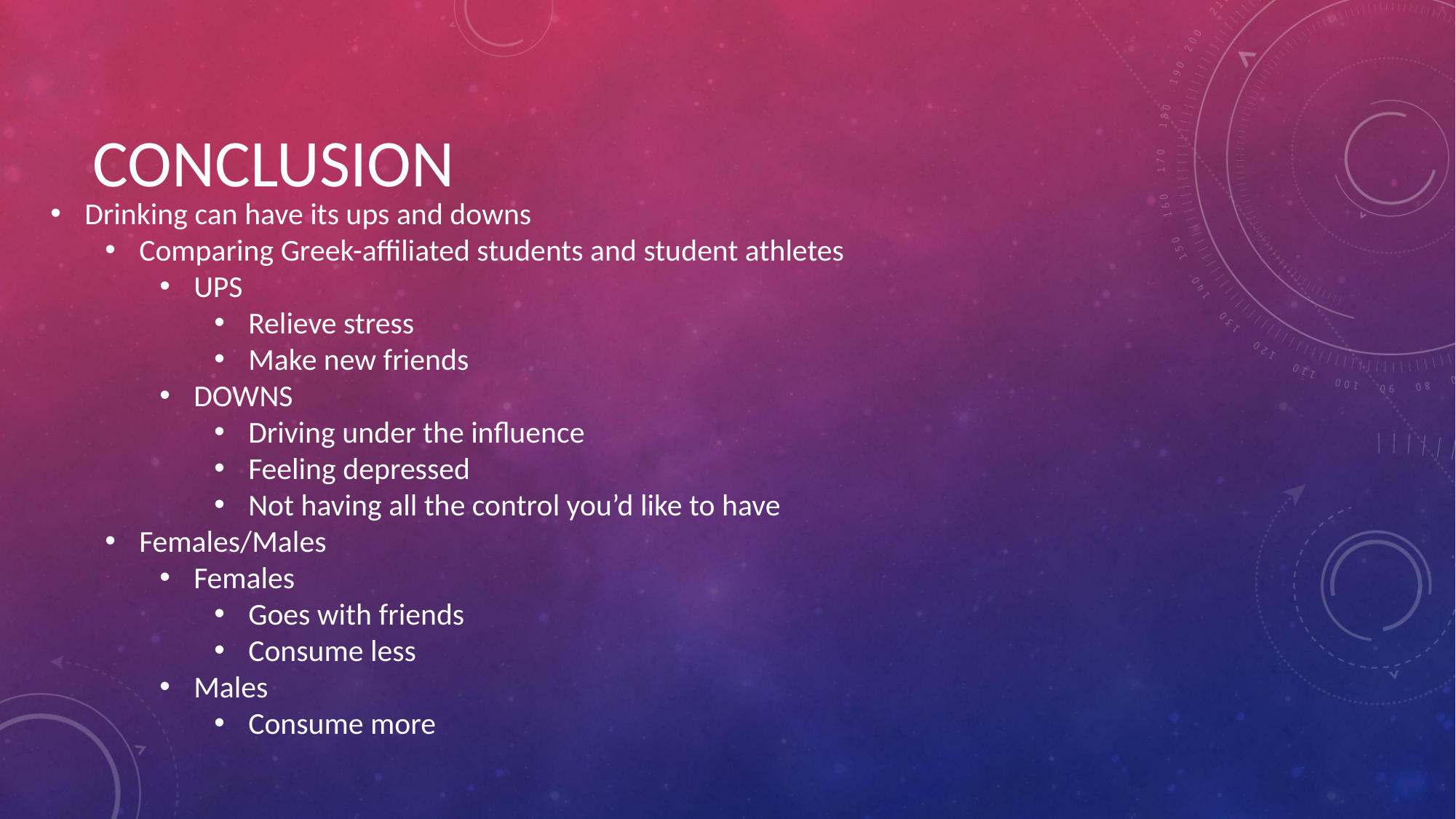

# conclusion
Drinking can have its ups and downs
Comparing Greek-affiliated students and student athletes
UPS
Relieve stress
Make new friends
DOWNS
Driving under the influence
Feeling depressed
Not having all the control you’d like to have
Females/Males
Females
Goes with friends
Consume less
Males
Consume more